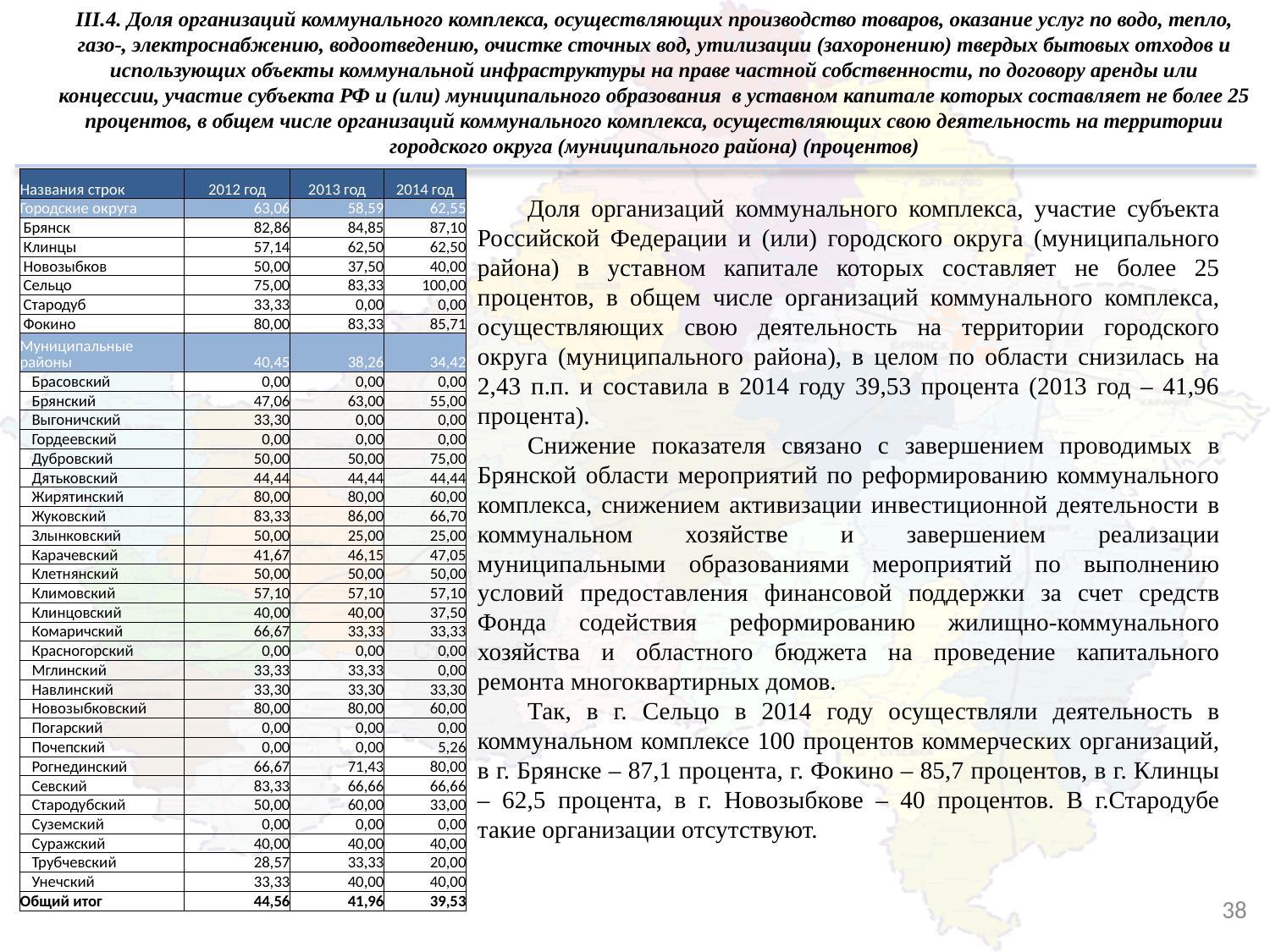

III.4. Доля организаций коммунального комплекса, осуществляющих производство товаров, оказание услуг по водо, тепло, газо-, электроснабжению, водоотведению, очистке сточных вод, утилизации (захоронению) твердых бытовых отходов и использующих объекты коммунальной инфраструктуры на праве частной собственности, по договору аренды или концессии, участие субъекта РФ и (или) муниципального образования  в уставном капитале которых составляет не более 25 процентов, в общем числе организаций коммунального комплекса, осуществляющих свою деятельность на территории городского округа (муниципального района) (процентов)
| Названия строк | 2012 год | 2013 год | 2014 год |
| --- | --- | --- | --- |
| Городские округа | 63,06 | 58,59 | 62,55 |
| Брянск | 82,86 | 84,85 | 87,10 |
| Клинцы | 57,14 | 62,50 | 62,50 |
| Новозыбков | 50,00 | 37,50 | 40,00 |
| Сельцо | 75,00 | 83,33 | 100,00 |
| Стародуб | 33,33 | 0,00 | 0,00 |
| Фокино | 80,00 | 83,33 | 85,71 |
| Муниципальные районы | 40,45 | 38,26 | 34,42 |
| Брасовский | 0,00 | 0,00 | 0,00 |
| Брянский | 47,06 | 63,00 | 55,00 |
| Выгоничский | 33,30 | 0,00 | 0,00 |
| Гордеевский | 0,00 | 0,00 | 0,00 |
| Дубровский | 50,00 | 50,00 | 75,00 |
| Дятьковский | 44,44 | 44,44 | 44,44 |
| Жирятинский | 80,00 | 80,00 | 60,00 |
| Жуковский | 83,33 | 86,00 | 66,70 |
| Злынковский | 50,00 | 25,00 | 25,00 |
| Карачевский | 41,67 | 46,15 | 47,05 |
| Клетнянский | 50,00 | 50,00 | 50,00 |
| Климовский | 57,10 | 57,10 | 57,10 |
| Клинцовский | 40,00 | 40,00 | 37,50 |
| Комаричский | 66,67 | 33,33 | 33,33 |
| Красногорский | 0,00 | 0,00 | 0,00 |
| Мглинский | 33,33 | 33,33 | 0,00 |
| Навлинский | 33,30 | 33,30 | 33,30 |
| Новозыбковский | 80,00 | 80,00 | 60,00 |
| Погарский | 0,00 | 0,00 | 0,00 |
| Почепский | 0,00 | 0,00 | 5,26 |
| Рогнединский | 66,67 | 71,43 | 80,00 |
| Севский | 83,33 | 66,66 | 66,66 |
| Стародубский | 50,00 | 60,00 | 33,00 |
| Суземский | 0,00 | 0,00 | 0,00 |
| Суражский | 40,00 | 40,00 | 40,00 |
| Трубчевский | 28,57 | 33,33 | 20,00 |
| Унечский | 33,33 | 40,00 | 40,00 |
| Общий итог | 44,56 | 41,96 | 39,53 |
Доля организаций коммунального комплекса, участие субъекта Российской Федерации и (или) городского округа (муниципального района) в уставном капитале которых составляет не более 25 процентов, в общем числе организаций коммунального комплекса, осуществляющих свою деятельность на территории городского округа (муниципального района), в целом по области снизилась на 2,43 п.п. и составила в 2014 году 39,53 процента (2013 год – 41,96 процента).
Снижение показателя связано с завершением проводимых в Брянской области мероприятий по реформированию коммунального комплекса, снижением активизации инвестиционной деятельности в коммунальном хозяйстве и завершением реализации муниципальными образованиями мероприятий по выполнению условий предоставления финансовой поддержки за счет средств Фонда содействия реформированию жилищно-коммунального хозяйства и областного бюджета на проведение капитального ремонта многоквартирных домов.
Так, в г. Сельцо в 2014 году осуществляли деятельность в коммунальном комплексе 100 процентов коммерческих организаций, в г. Брянске – 87,1 процента, г. Фокино – 85,7 процентов, в г. Клинцы – 62,5 процента, в г. Новозыбкове – 40 процентов. В г.Стародубе такие организации отсутствуют.

38